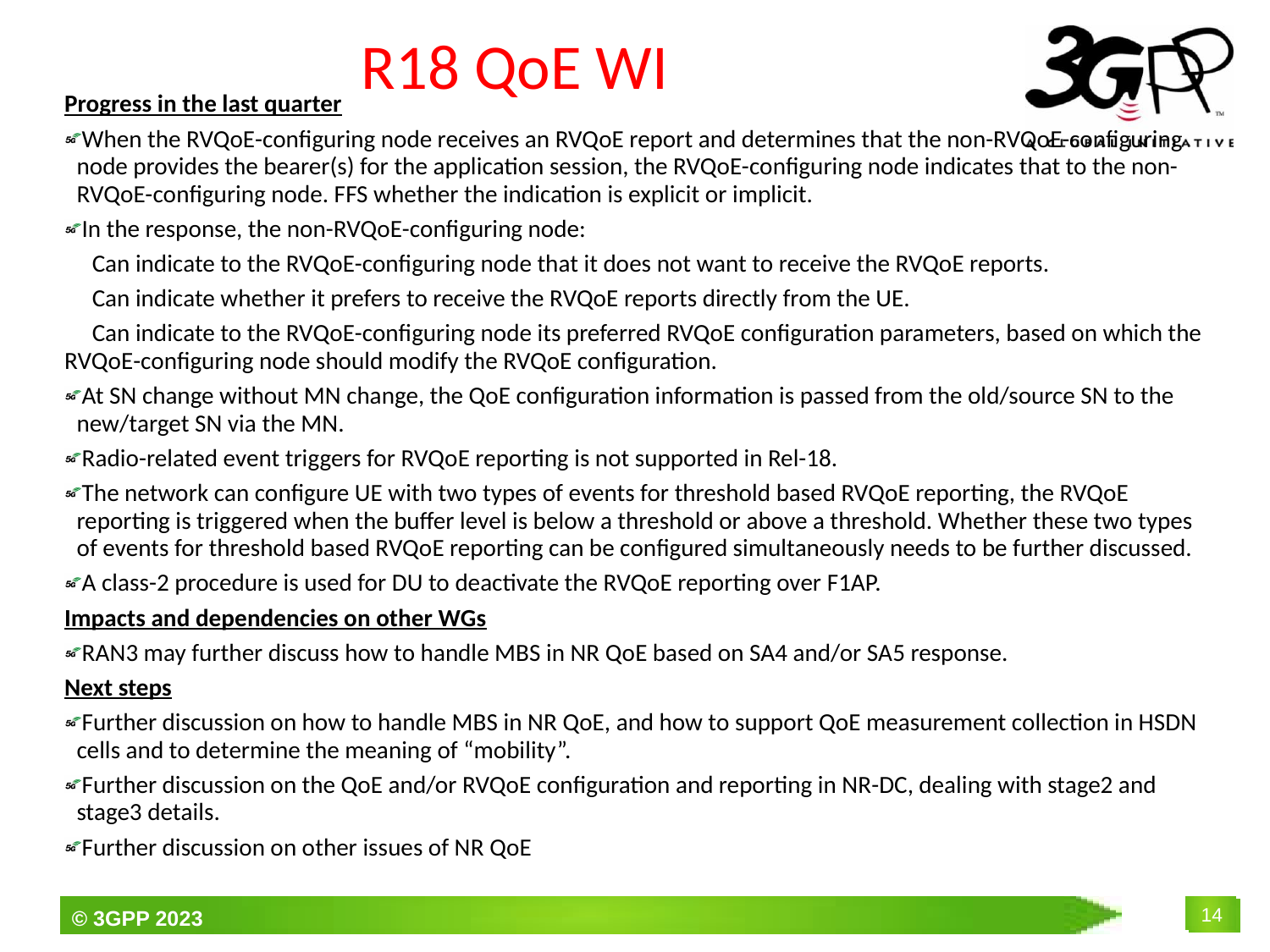

# R18 QoE WI
Progress in the last quarter
When the RVQoE-configuring node receives an RVQoE report and determines that the non-RVQoE-configuring node provides the bearer(s) for the application session, the RVQoE-configuring node indicates that to the non-RVQoE-configuring node. FFS whether the indication is explicit or implicit.
In the response, the non-RVQoE-configuring node:
     Can indicate to the RVQoE-configuring node that it does not want to receive the RVQoE reports.
     Can indicate whether it prefers to receive the RVQoE reports directly from the UE.
     Can indicate to the RVQoE-configuring node its preferred RVQoE configuration parameters, based on which the RVQoE-configuring node should modify the RVQoE configuration.
At SN change without MN change, the QoE configuration information is passed from the old/source SN to the new/target SN via the MN.
Radio-related event triggers for RVQoE reporting is not supported in Rel-18.
The network can configure UE with two types of events for threshold based RVQoE reporting, the RVQoE reporting is triggered when the buffer level is below a threshold or above a threshold. Whether these two types of events for threshold based RVQoE reporting can be configured simultaneously needs to be further discussed.
A class-2 procedure is used for DU to deactivate the RVQoE reporting over F1AP.
Impacts and dependencies on other WGs
RAN3 may further discuss how to handle MBS in NR QoE based on SA4 and/or SA5 response.
Next steps
Further discussion on how to handle MBS in NR QoE, and how to support QoE measurement collection in HSDN cells and to determine the meaning of “mobility”.
Further discussion on the QoE and/or RVQoE configuration and reporting in NR-DC, dealing with stage2 and stage3 details.
Further discussion on other issues of NR QoE

14